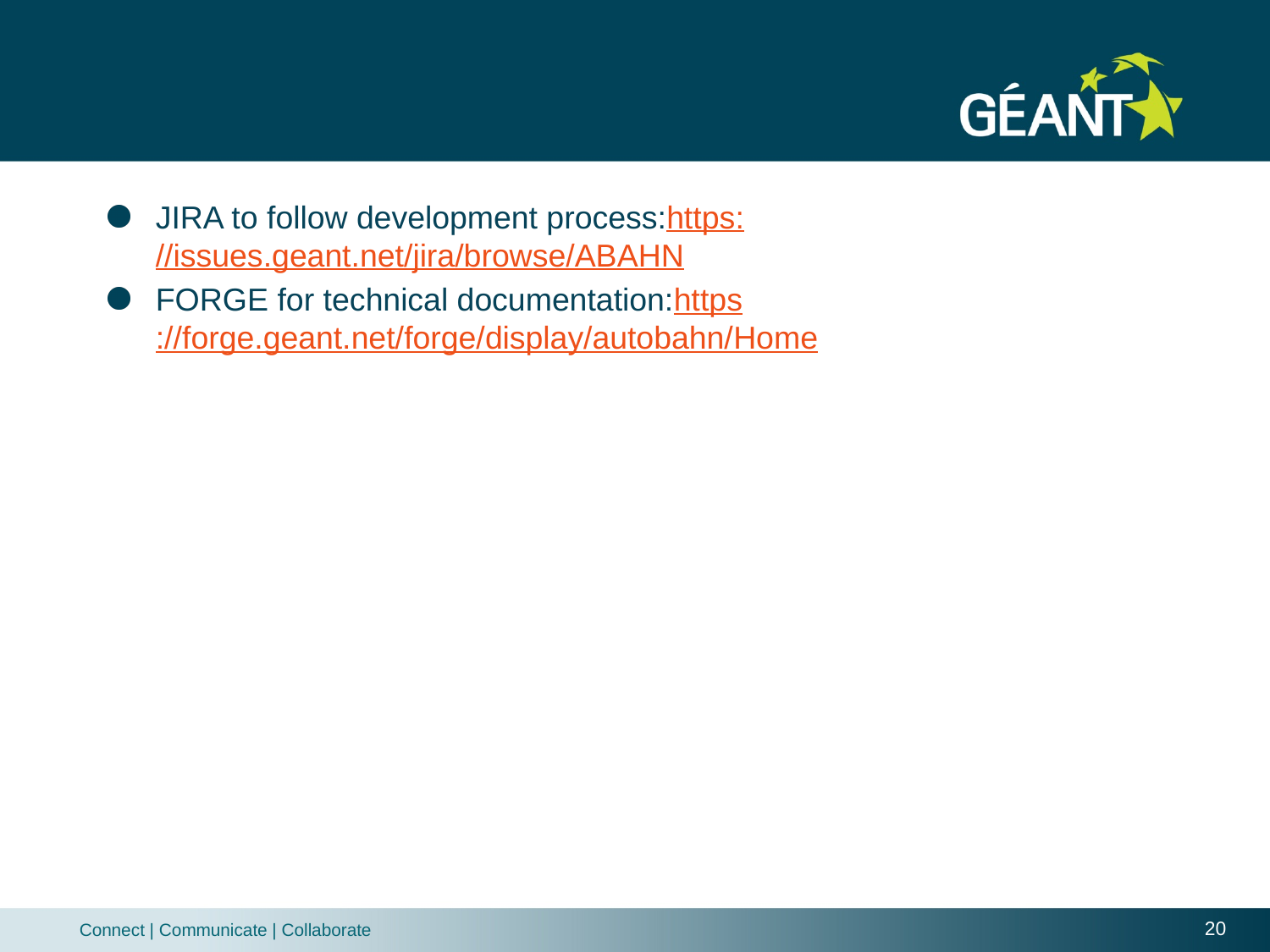

#
JIRA to follow development process:https://issues.geant.net/jira/browse/ABAHN
FORGE for technical documentation:https://forge.geant.net/forge/display/autobahn/Home